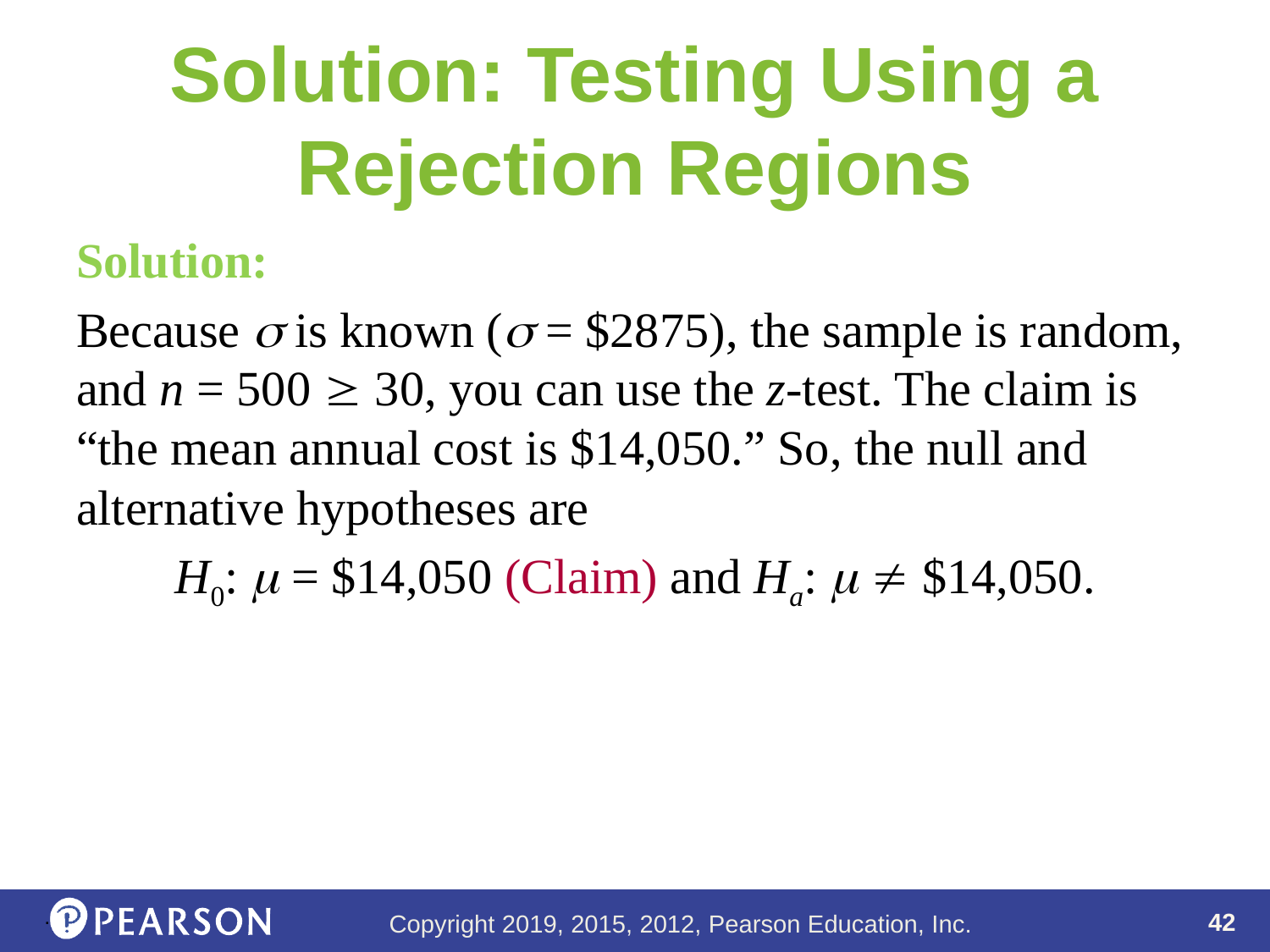

# Solution: Testing Using a Rejection Regions
Solution:
Because σ is known (σ = $2875), the sample is random, and n = 500 ≥ 30, you can use the z-test. The claim is “the mean annual cost is $14,050.” So, the null and alternative hypotheses are
H0: μ = $14,050 (Claim) and Ha: μ ≠ $14,050.
.